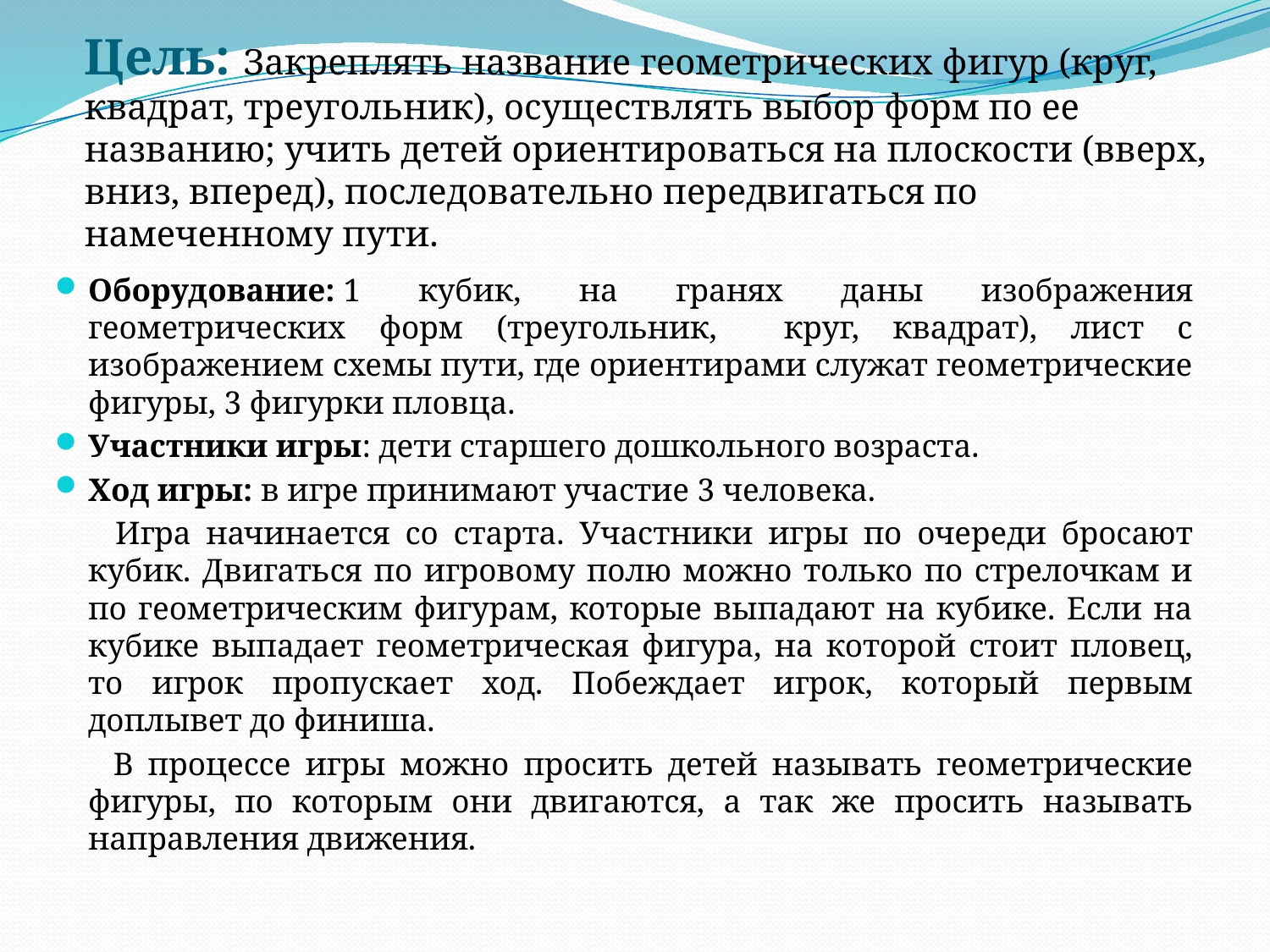

# Цель: Закреплять название геометрических фигур (круг, квадрат, треугольник), осуществлять выбор форм по ее названию; учить детей ориентироваться на плоскости (вверх, вниз, вперед), последовательно передвигаться по намеченному пути.
Оборудование: 1 кубик, на гранях даны изображения геометрических форм (треугольник,  круг, квадрат), лист с изображением схемы пути, где ориентирами служат геометрические фигуры, 3 фигурки пловца.
Участники игры: дети старшего дошкольного возраста.
Ход игры: в игре принимают участие 3 человека.
    Игра начинается со старта. Участники игры по очереди бросают кубик. Двигаться по игровому полю можно только по стрелочкам и по геометрическим фигурам, которые выпадают на кубике. Если на кубике выпадает геометрическая фигура, на которой стоит пловец, то игрок пропускает ход. Побеждает игрок, который первым доплывет до финиша.
    В процессе игры можно просить детей называть геометрические фигуры, по которым они двигаются, а так же просить называть направления движения.